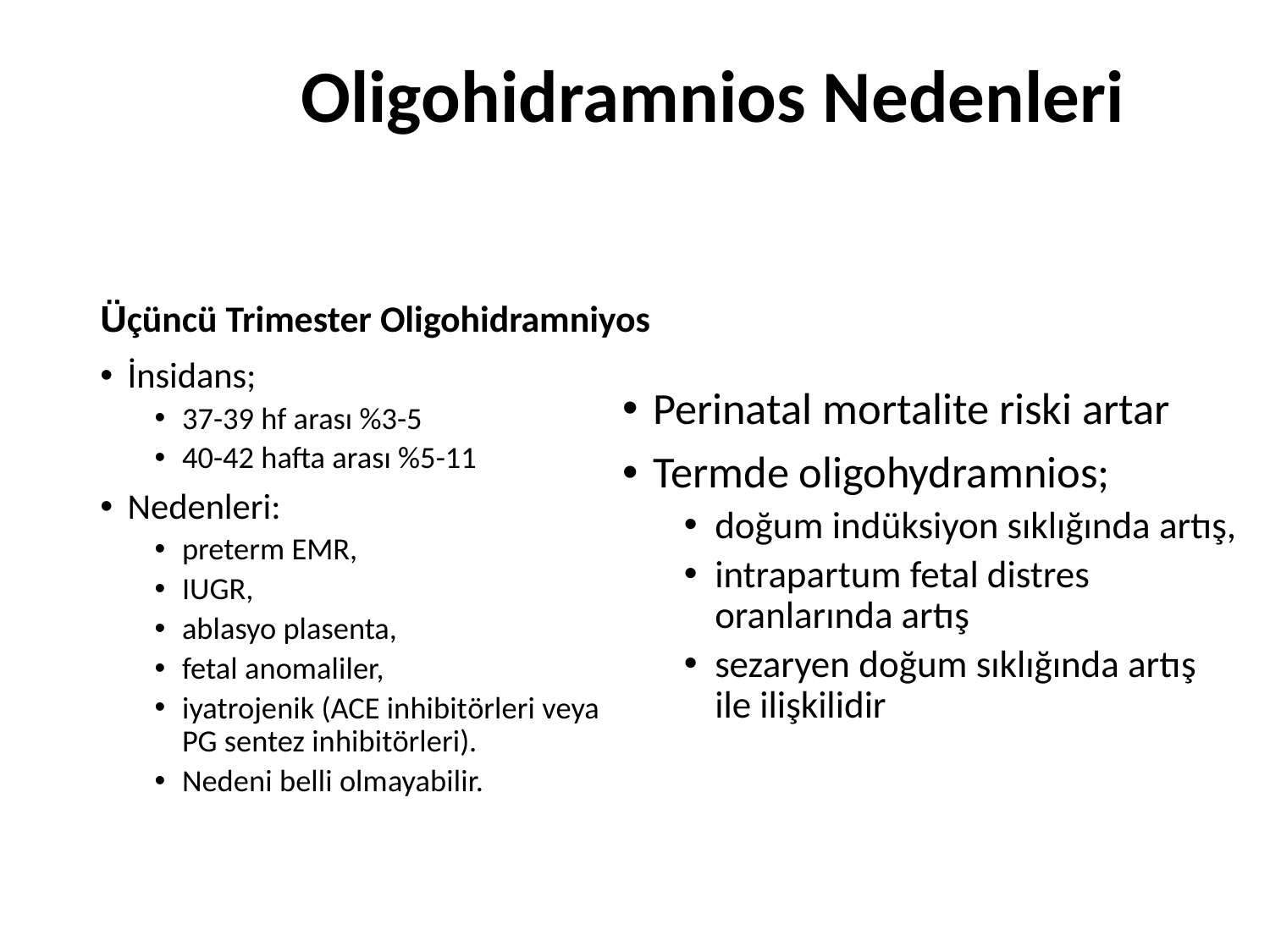

# Oligohidramnios Nedenleri
Ü̈çüncü Trimester Oligohidramniyos

İnsidans;
37-39 hf arası %3-5
40-42 hafta arası %5-11
Nedenleri:
preterm EMR,
IUGR,
ablasyo plasenta,
fetal anomaliler,
iyatrojenik (ACE inhibitörleri veya PG sentez inhibitörleri).
Nedeni belli olmayabilir.

Perinatal mortalite riski artar
Termde oligohydramnios;
doğum indüksiyon sıklığında artış,
intrapartum fetal distres oranlarında artış
sezaryen doğum sıklığında artış ile ilişkilidir